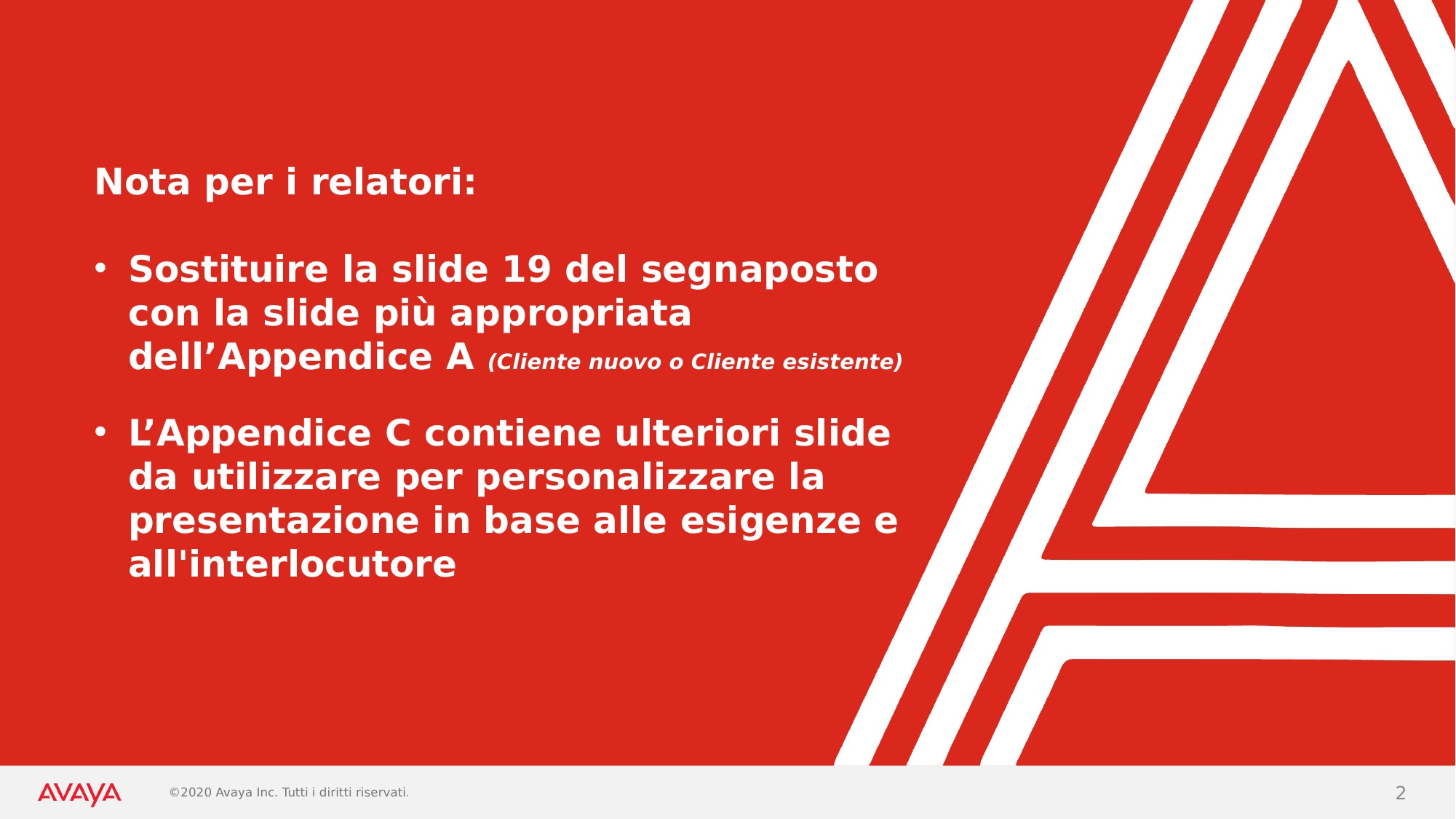

Nota per i relatori:

Sostituire la slide 19 del segnaposto con la slide più appropriata dell’Appendice A (Cliente nuovo o Cliente esistente)

L’Appendice C contiene ulteriori slide da utilizzare per personalizzare la presentazione in base alle esigenze e all'interlocutore